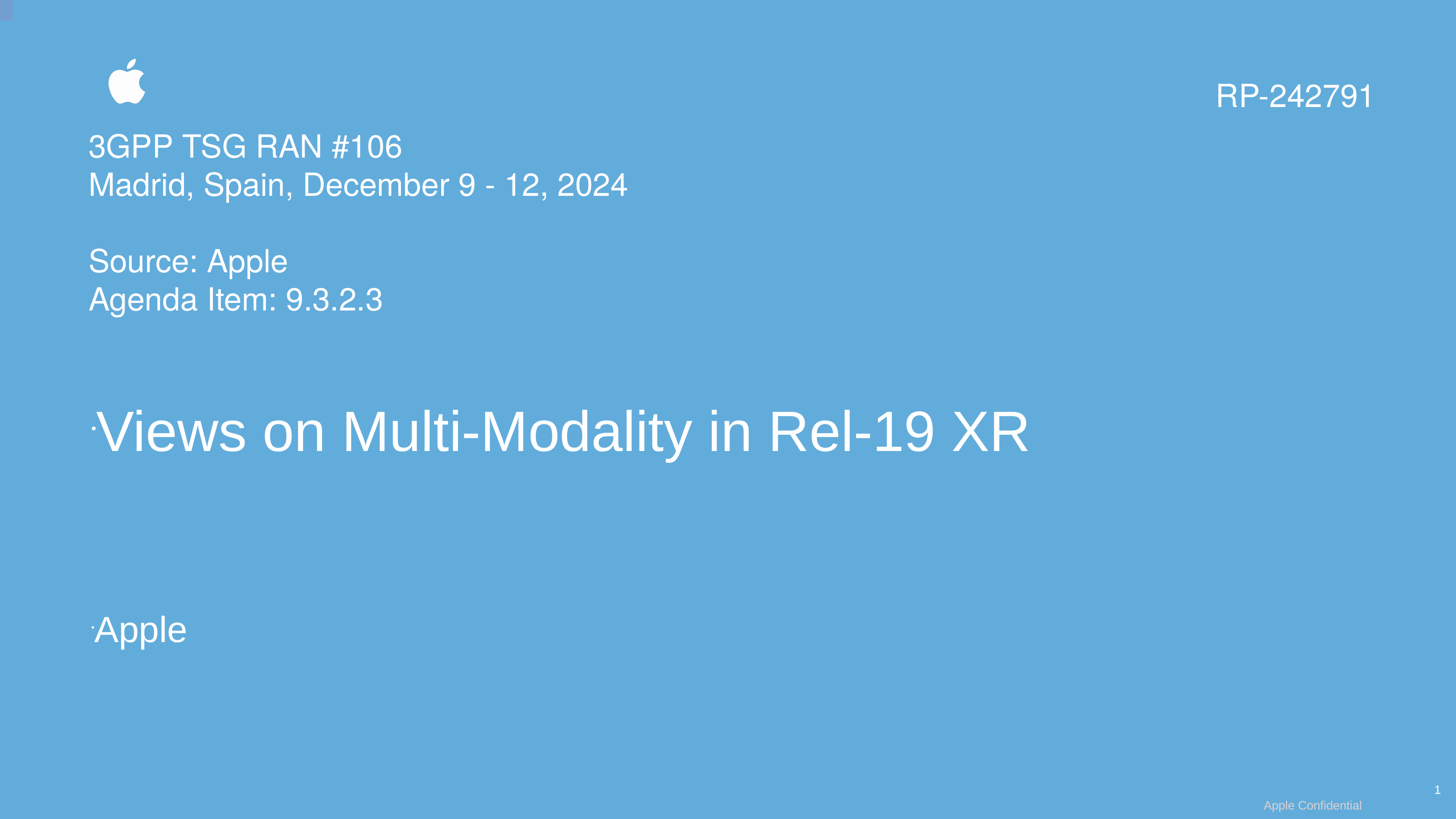

RP-242791
3GPP TSG RAN #106
Madrid, Spain, December 9 - 12, 2024

Source: Apple
Agenda Item: 9.3.2.3

Views on Multi-Modality in Rel-19 XR

Apple
1